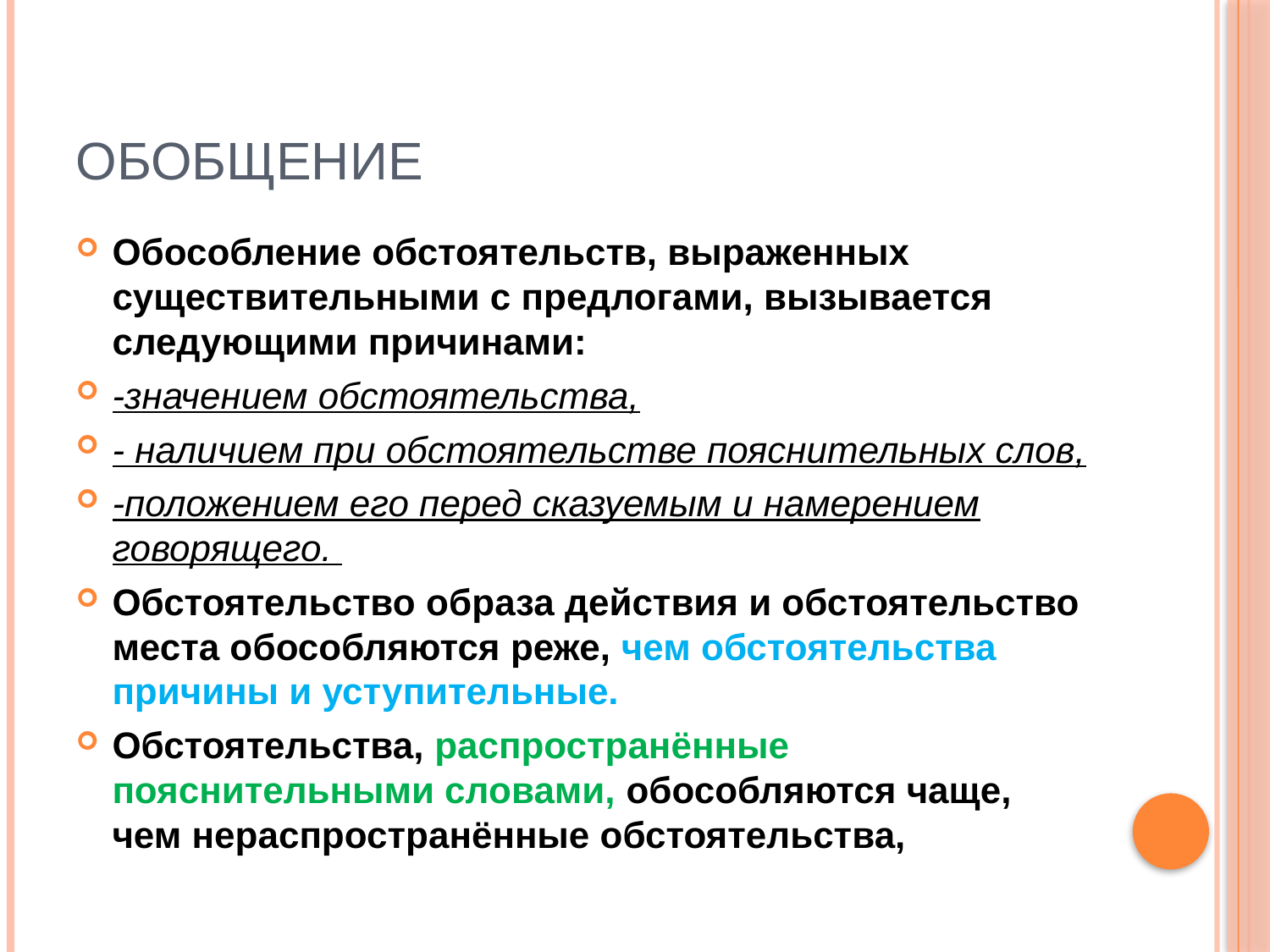

# Обобщение
Обособление обстоятельств, выраженных существительными с предлогами, вызывается следующими причинами:
-значением обстоятельства,
- наличием при обстоятельстве пояснительных слов,
-положением его перед сказуемым и намерением говорящего.
Обстоятельство образа действия и обстоятельство места обособляются реже, чем обстоятельства причины и уступительные.
Обстоятельства, распространённые пояснительными словами, обособляются чаще, чем нераспространённые обстоятельства,